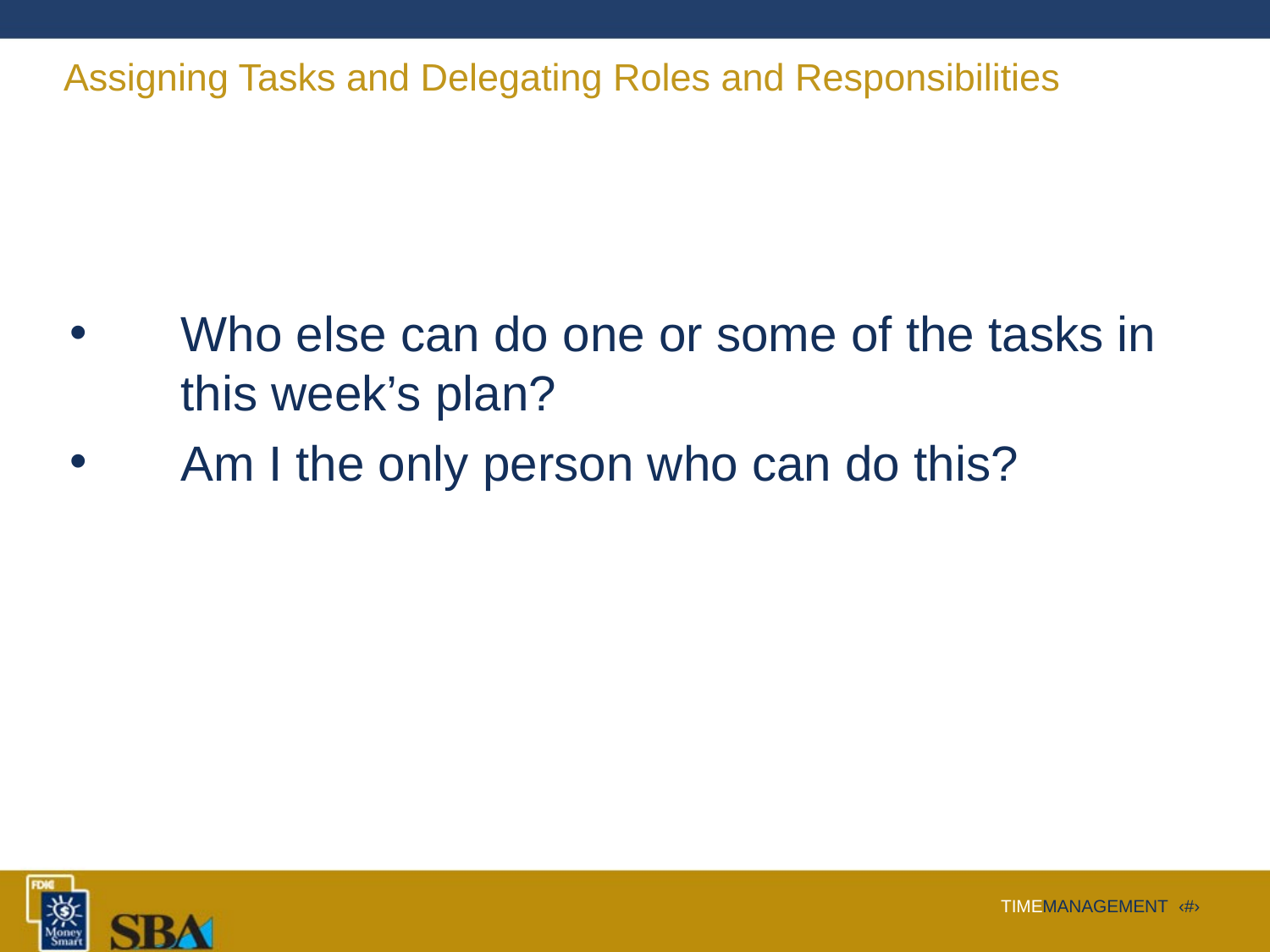

# Assigning Tasks and Delegating Roles and Responsibilities

Who else can do one or some of the tasks in this week’s plan?
Am I the only person who can do this?